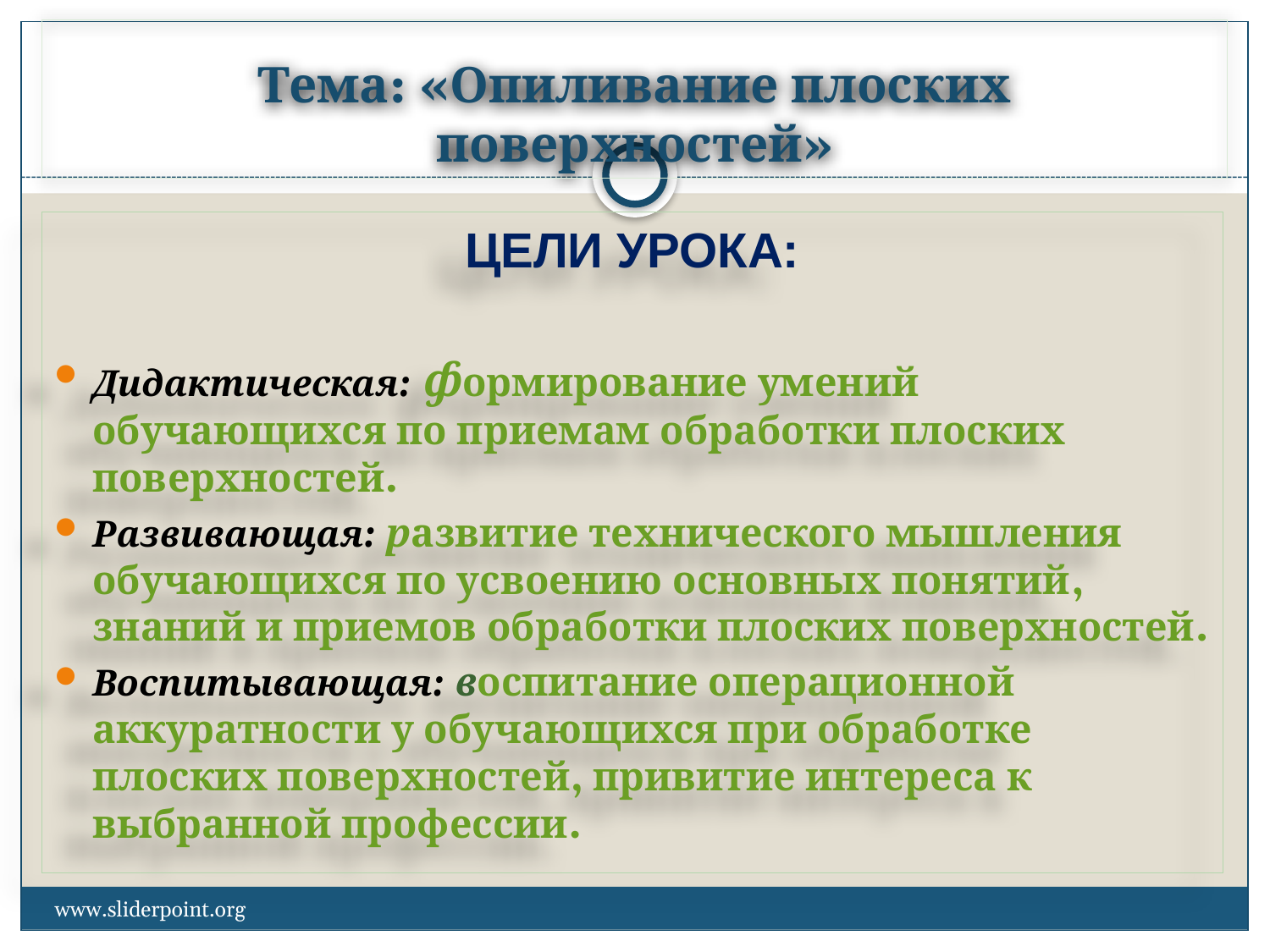

# Тема: «Опиливание плоских поверхностей»
ЦЕЛИ УРОКА:

Дидактическая: формирование умений обучающихся по приемам обработки плоских поверхностей.
Развивающая: развитие технического мышления обучающихся по усвоению основных понятий, знаний и приемов обработки плоских поверхностей.
Воспитывающая: воспитание операционной аккуратности у обучающихся при обработке плоских поверхностей, привитие интереса к выбранной профессии.

www.sliderpoint.org